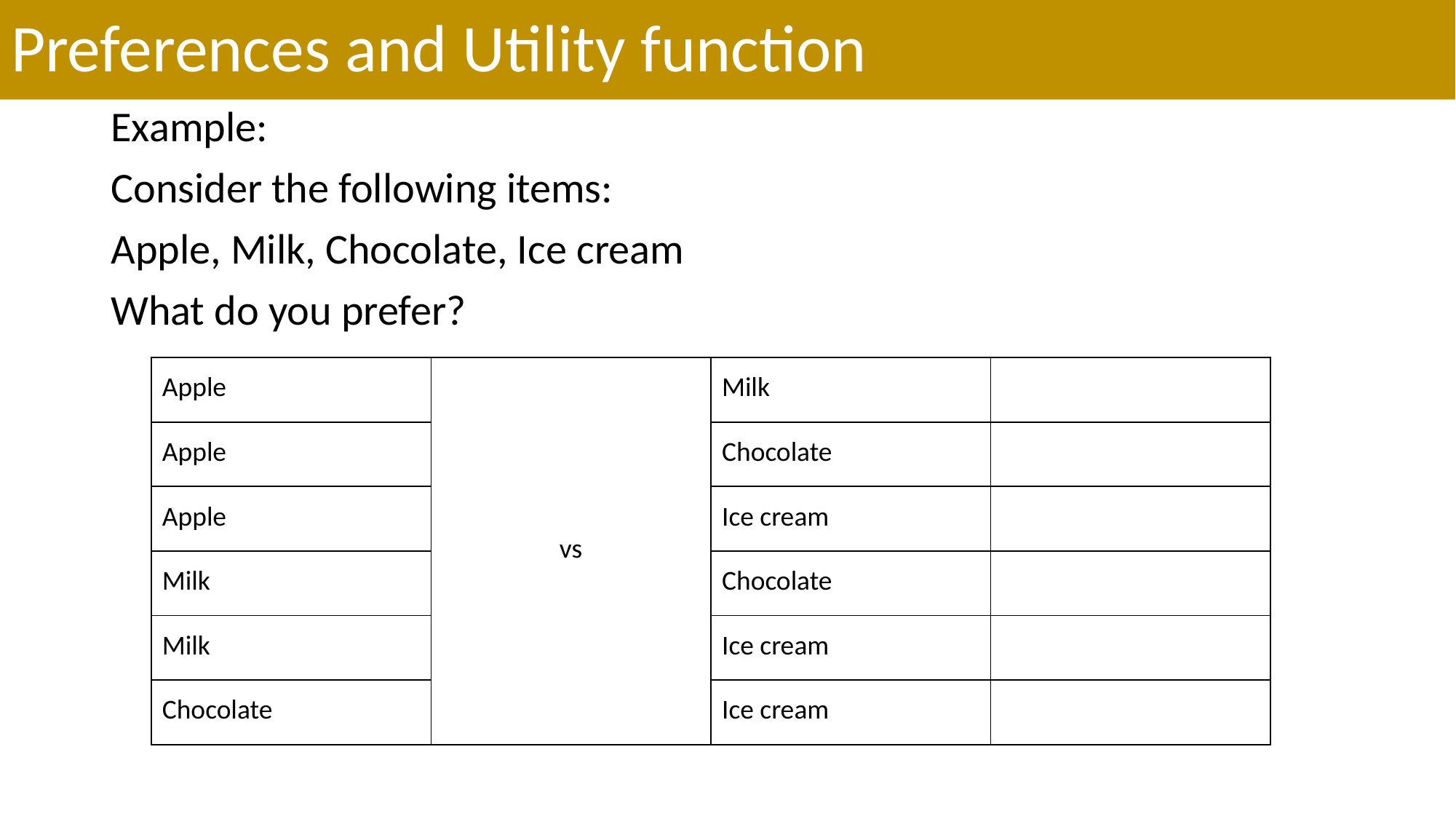

# Preferences and Utility function
Example:
Consider the following items:
Apple, Milk, Chocolate, Ice cream
What do you prefer?

| Apple | vs | Milk |  |
| --- | --- | --- | --- |
| Apple |  | Chocolate |  |
| Apple |  | Ice cream |  |
| Milk |  | Chocolate |  |
| Milk |  | Ice cream |  |
| Chocolate |  | Ice cream |  |